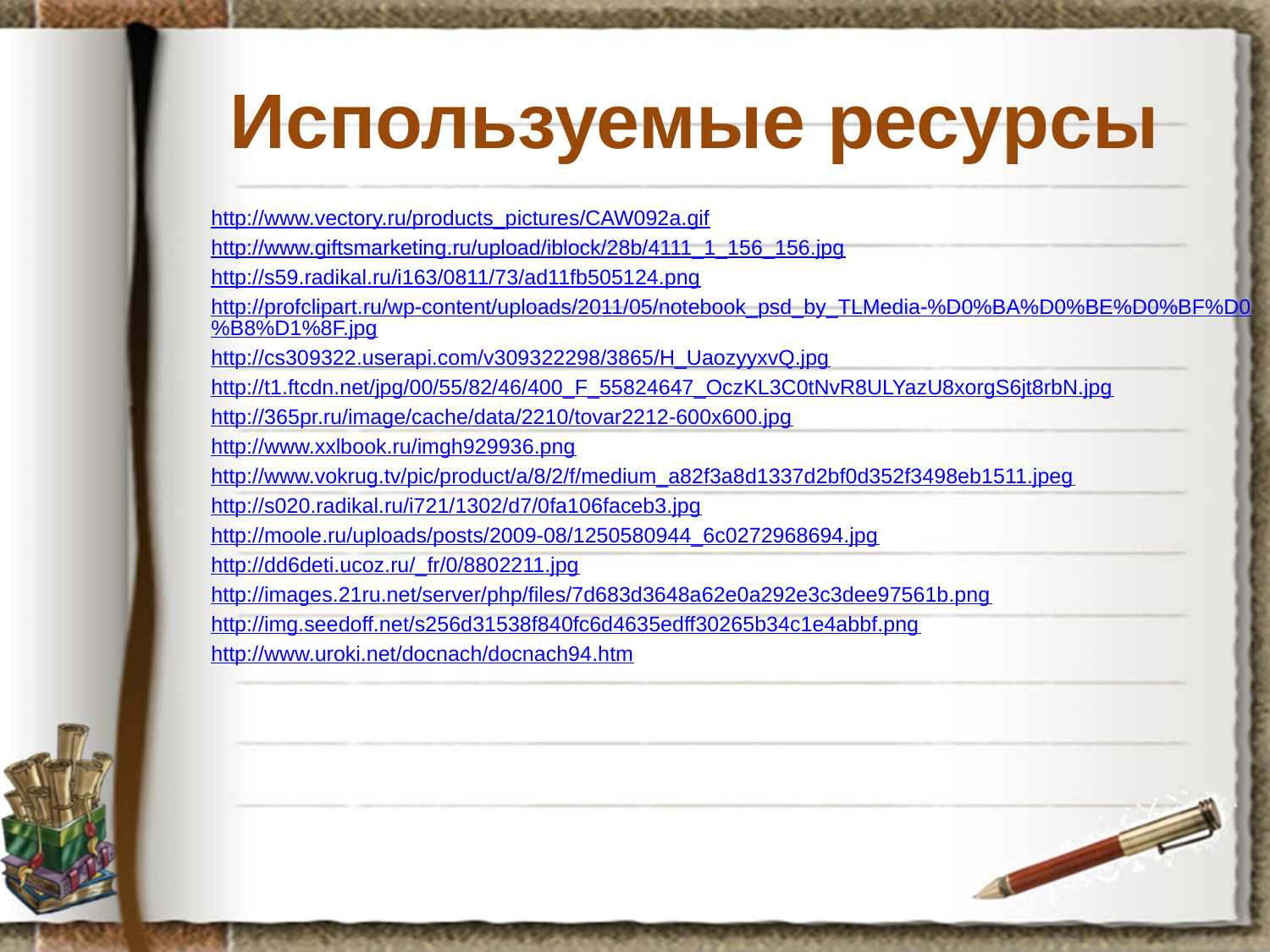

# Используемые ресурсы
http://www.vectory.ru/products_pictures/CAW092a.gif
http://www.giftsmarketing.ru/upload/iblock/28b/4111_1_156_156.jpg
http://s59.radikal.ru/i163/0811/73/ad11fb505124.png
http://profclipart.ru/wp-content/uploads/2011/05/notebook_psd_by_TLMedia-%D0%BA%D0%BE%D0%BF%D0%B8%D1%8F.jpg
http://cs309322.userapi.com/v309322298/3865/H_UaozyyxvQ.jpg
http://t1.ftcdn.net/jpg/00/55/82/46/400_F_55824647_OczKL3C0tNvR8ULYazU8xorgS6jt8rbN.jpg
http://365pr.ru/image/cache/data/2210/tovar2212-600x600.jpg
http://www.xxlbook.ru/imgh929936.png
http://www.vokrug.tv/pic/product/a/8/2/f/medium_a82f3a8d1337d2bf0d352f3498eb1511.jpeg
http://s020.radikal.ru/i721/1302/d7/0fa106faceb3.jpg
http://moole.ru/uploads/posts/2009-08/1250580944_6c0272968694.jpg
http://dd6deti.ucoz.ru/_fr/0/8802211.jpg
http://images.21ru.net/server/php/files/7d683d3648a62e0a292e3c3dee97561b.png
http://img.seedoff.net/s256d31538f840fc6d4635edff30265b34c1e4abbf.png
http://www.uroki.net/docnach/docnach94.htm